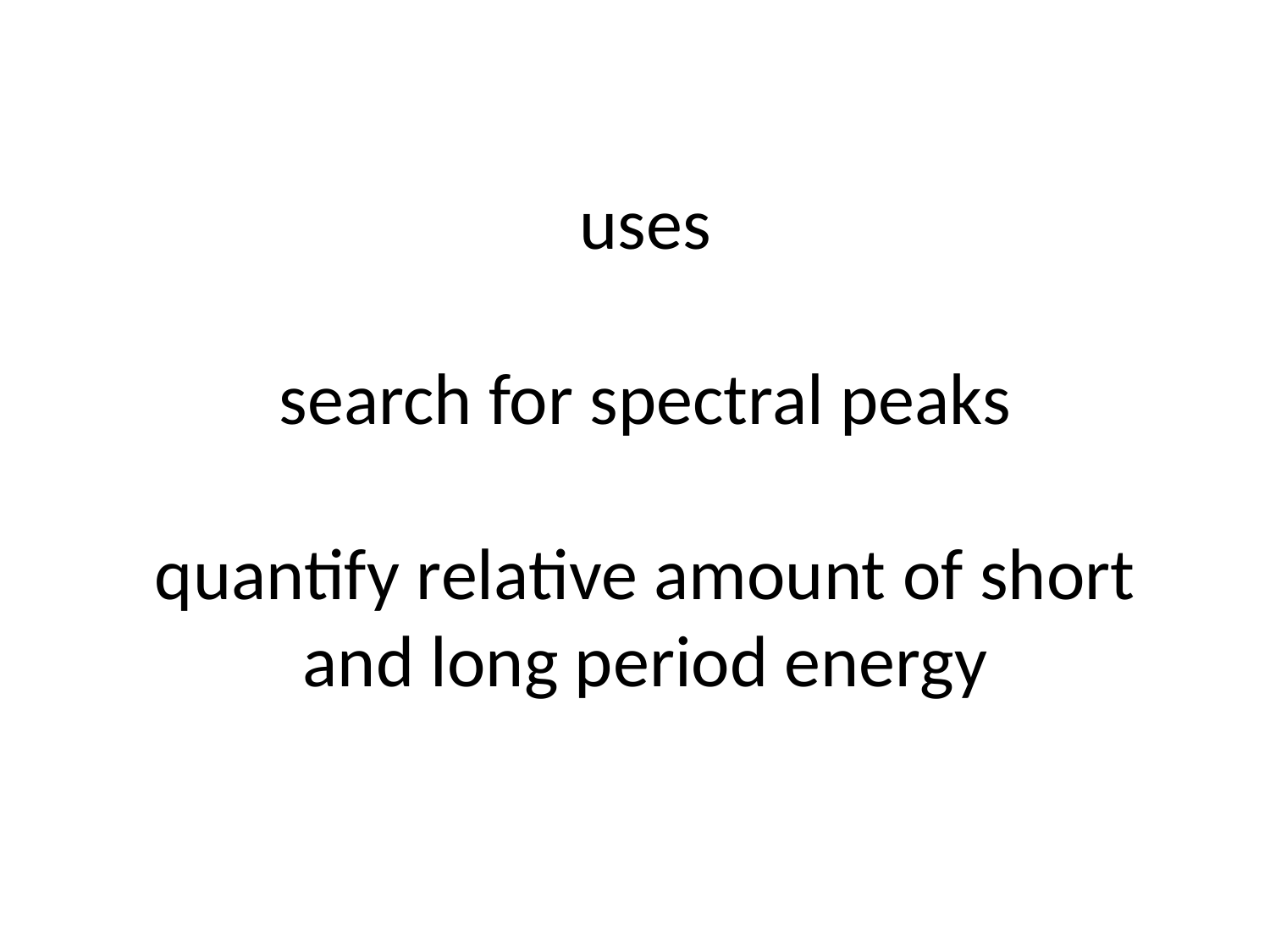

# uses search for spectral peaks quantify relative amount of short and long period energy